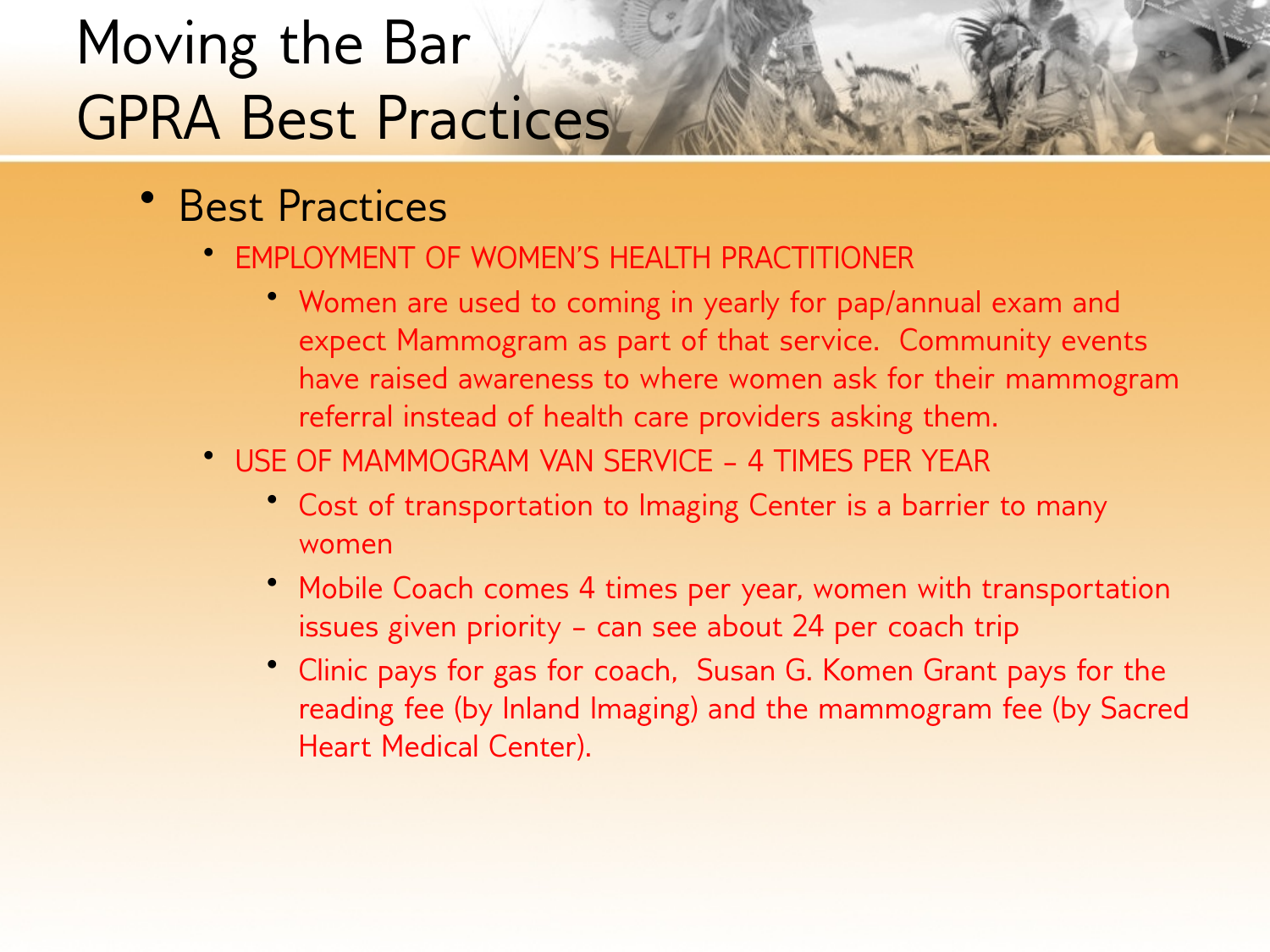

# Moving the Bar GPRA Best Practices
Best Practices
EMPLOYMENT OF WOMEN’S HEALTH PRACTITIONER
Women are used to coming in yearly for pap/annual exam and expect Mammogram as part of that service.  Community events have raised awareness to where women ask for their mammogram referral instead of health care providers asking them.
USE OF MAMMOGRAM VAN SERVICE – 4 TIMES PER YEAR
Cost of transportation to Imaging Center is a barrier to many women
Mobile Coach comes 4 times per year, women with transportation issues given priority – can see about 24 per coach trip
Clinic pays for gas for coach,  Susan G. Komen Grant pays for the reading fee (by Inland Imaging) and the mammogram fee (by Sacred Heart Medical Center).